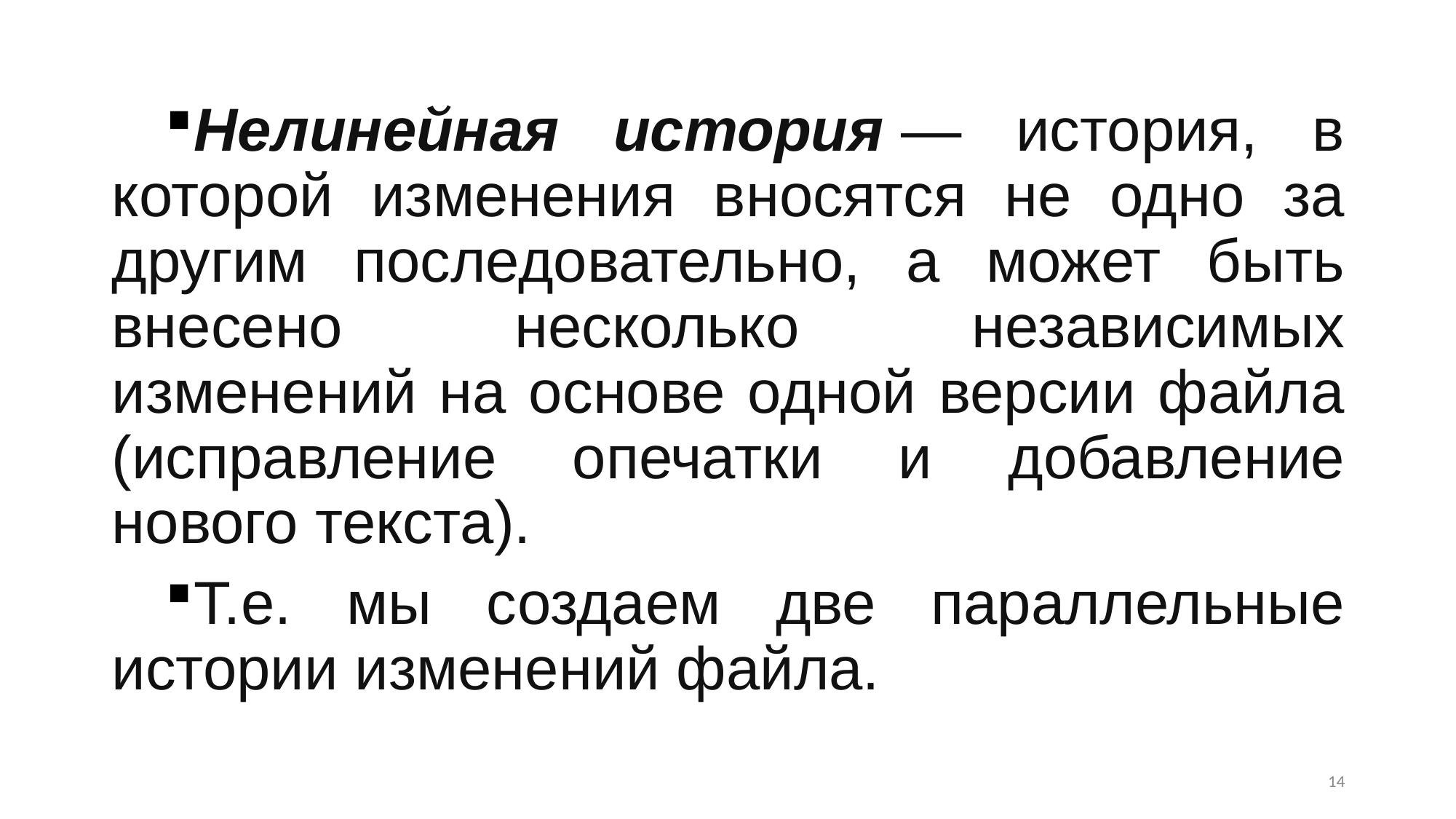

Нелинейная история — история, в которой изменения вносятся не одно за другим последовательно, а может быть внесено несколько независимых изменений на основе одной версии файла (исправление опечатки и добавление нового текста).
Т.е. мы создаем две параллельные истории изменений файла.
14